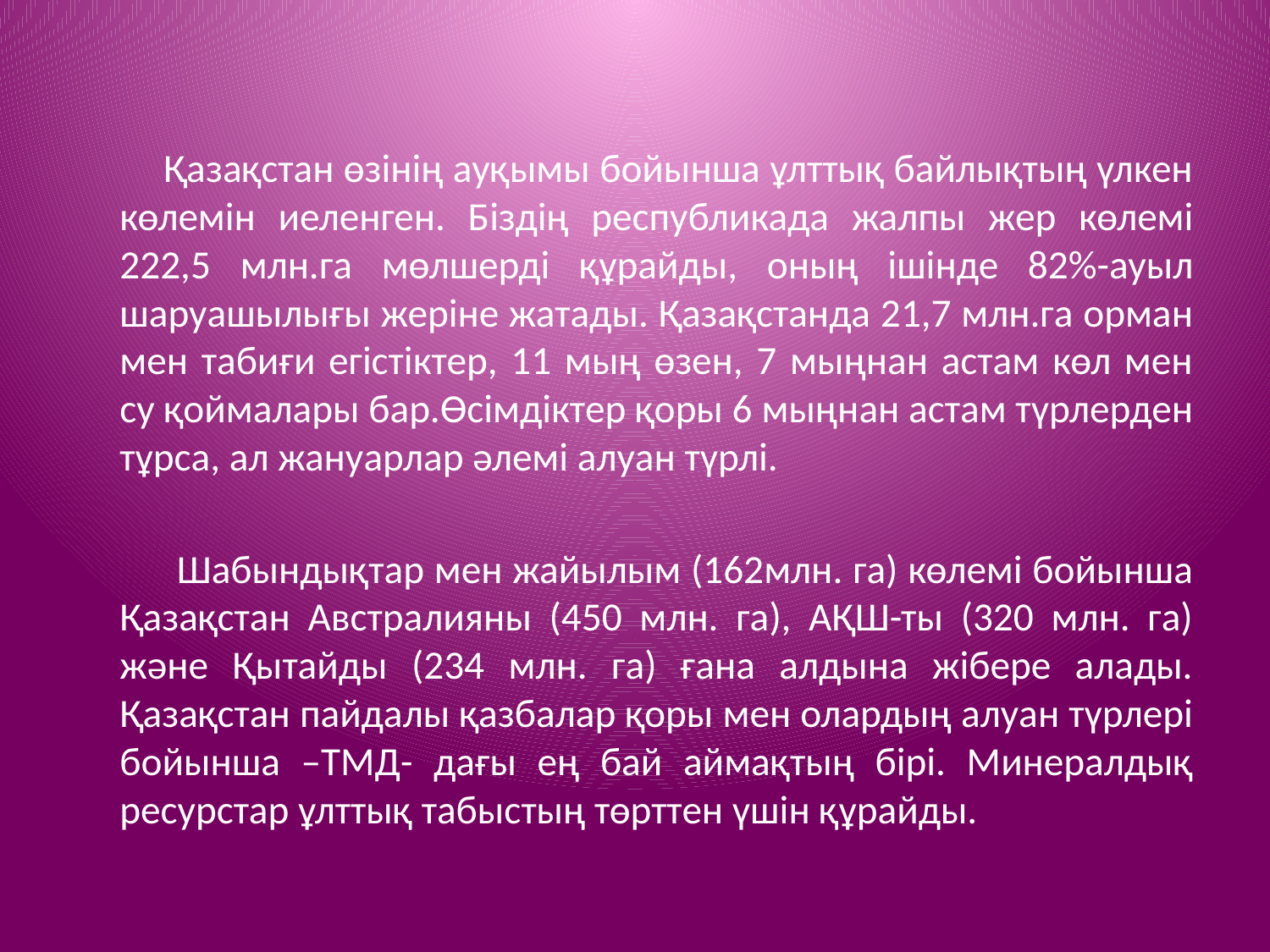

Қазақстан өзінің ауқымы бойынша ұлттық байлықтың үлкен көлемін иеленген. Біздің республикада жалпы жер көлемі 222,5 млн.га мөлшерді құрайды, оның ішінде 82%-ауыл шаруашылығы жеріне жатады. Қазақстанда 21,7 млн.га орман мен табиғи егістіктер, 11 мың өзен, 7 мыңнан астам көл мен су қоймалары бар.Өсімдіктер қоры 6 мыңнан астам түрлерден тұрса, ал жануарлар әлемі алуан түрлі.

          Шабындықтар мен жайылым (162млн. га) көлемі бойынша Қазақстан Австралияны (450 млн. га), АҚШ-ты (320 млн. га) және Қытайды (234 млн. га) ғана алдына жібере алады. Қазақстан пайдалы қазбалар қоры мен олардың алуан түрлері бойынша –ТМД- дағы ең бай аймақтың бірі. Минералдық ресурстар ұлттық табыстың төрттен үшін құрайды.